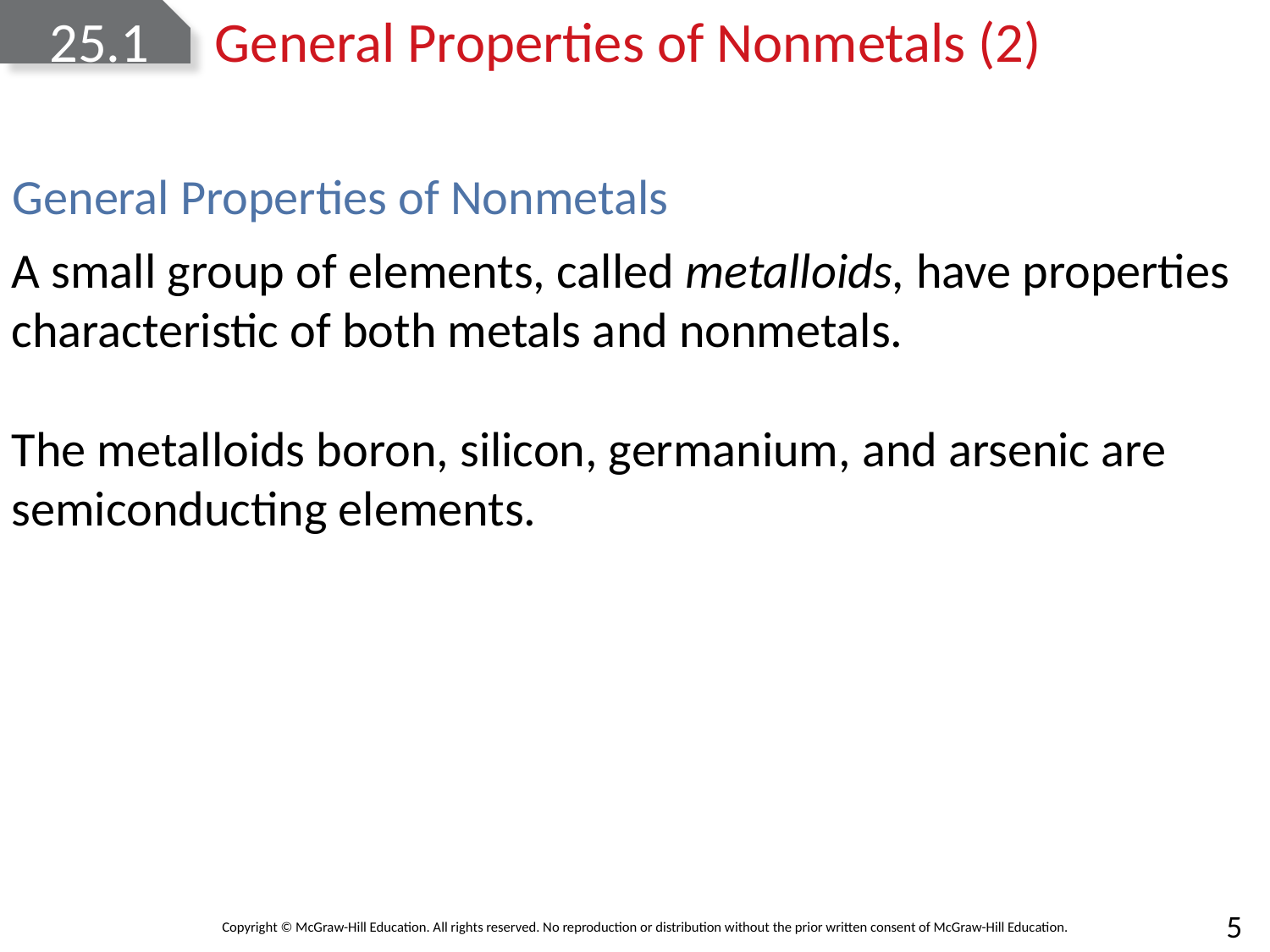

# 25.1 General Properties of Nonmetals (2)
General Properties of Nonmetals
A small group of elements, called metalloids, have properties characteristic of both metals and nonmetals.
The metalloids boron, silicon, germanium, and arsenic are semiconducting elements.